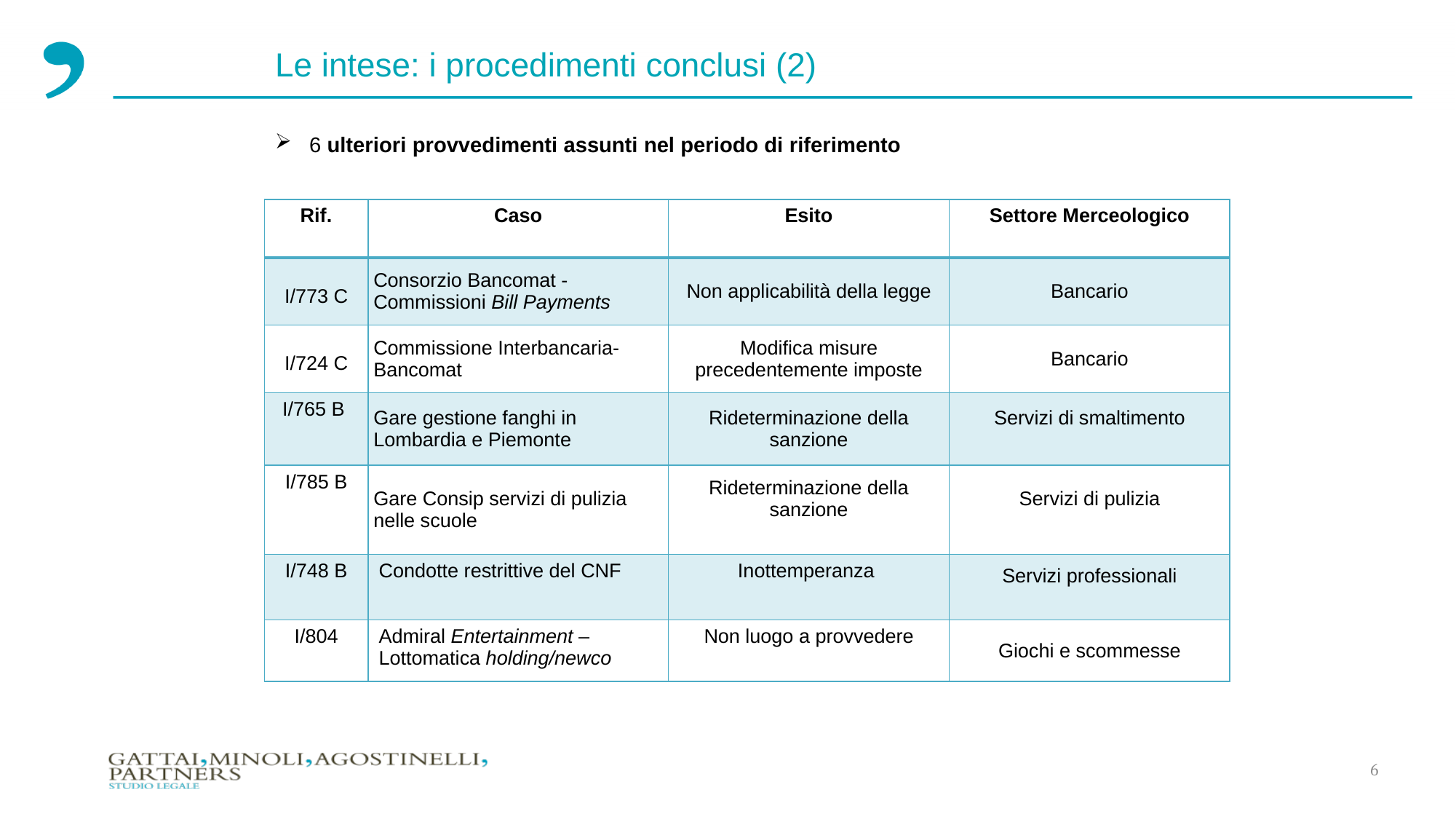

Le intese: i procedimenti conclusi (2)
6 ulteriori provvedimenti assunti nel periodo di riferimento
| Rif. | Caso | Esito | Settore Merceologico |
| --- | --- | --- | --- |
| I/773 C | Consorzio Bancomat - Commissioni Bill Payments | Non applicabilità della legge | Bancario |
| I/724 C | Commissione Interbancaria- Bancomat | Modifica misure precedentemente imposte | Bancario |
| I/765 B | Gare gestione fanghi in Lombardia e Piemonte | Rideterminazione della sanzione | Servizi di smaltimento |
| I/785 B | Gare Consip servizi di pulizia nelle scuole | Rideterminazione della sanzione | Servizi di pulizia |
| I/748 B | Condotte restrittive del CNF | Inottemperanza | Servizi professionali |
| I/804 | Admiral Entertainment – Lottomatica holding/newco | Non luogo a provvedere | Giochi e scommesse |
6